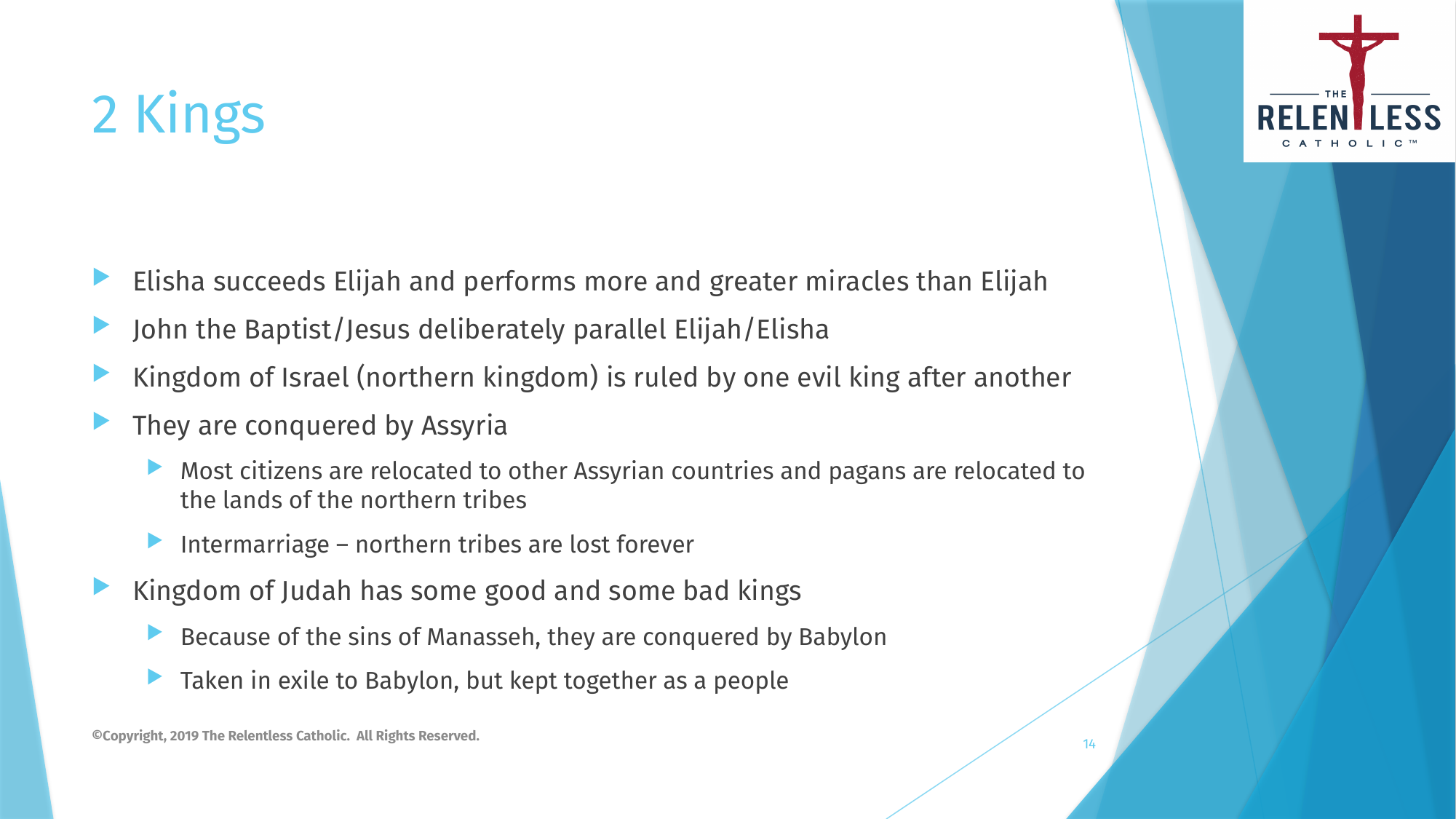

# 2 Kings
Elisha succeeds Elijah and performs more and greater miracles than Elijah
John the Baptist/Jesus deliberately parallel Elijah/Elisha
Kingdom of Israel (northern kingdom) is ruled by one evil king after another
They are conquered by Assyria
Most citizens are relocated to other Assyrian countries and pagans are relocated to the lands of the northern tribes
Intermarriage – northern tribes are lost forever
Kingdom of Judah has some good and some bad kings
Because of the sins of Manasseh, they are conquered by Babylon
Taken in exile to Babylon, but kept together as a people
©Copyright, 2019 The Relentless Catholic.  All Rights Reserved.

14